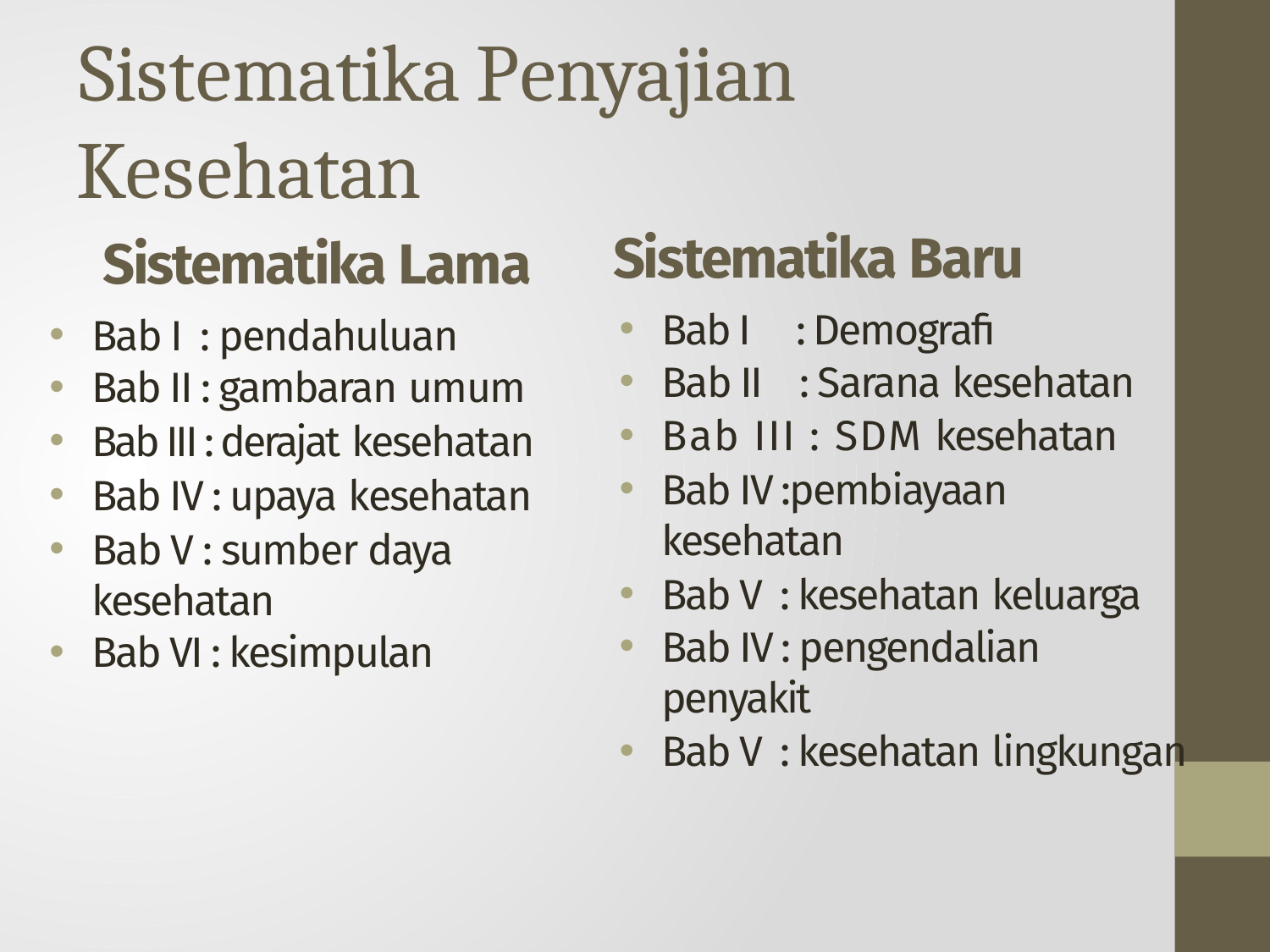

# Sistematika Penyajian Kesehatan
Sistematika Baru

Sistematika Lama
Bab I     : Demografi
Bab II    : Sarana kesehatan
Bab III : SDM kesehatan
Bab IV :pembiayaan kesehatan
Bab V  : kesehatan keluarga
Bab IV : pengendalian penyakit
Bab V  : kesehatan lingkungan

Bab I  : pendahuluan
Bab II : gambaran umum
Bab III : derajat kesehatan
Bab IV : upaya kesehatan
Bab V : sumber daya kesehatan
Bab VI : kesimpulan